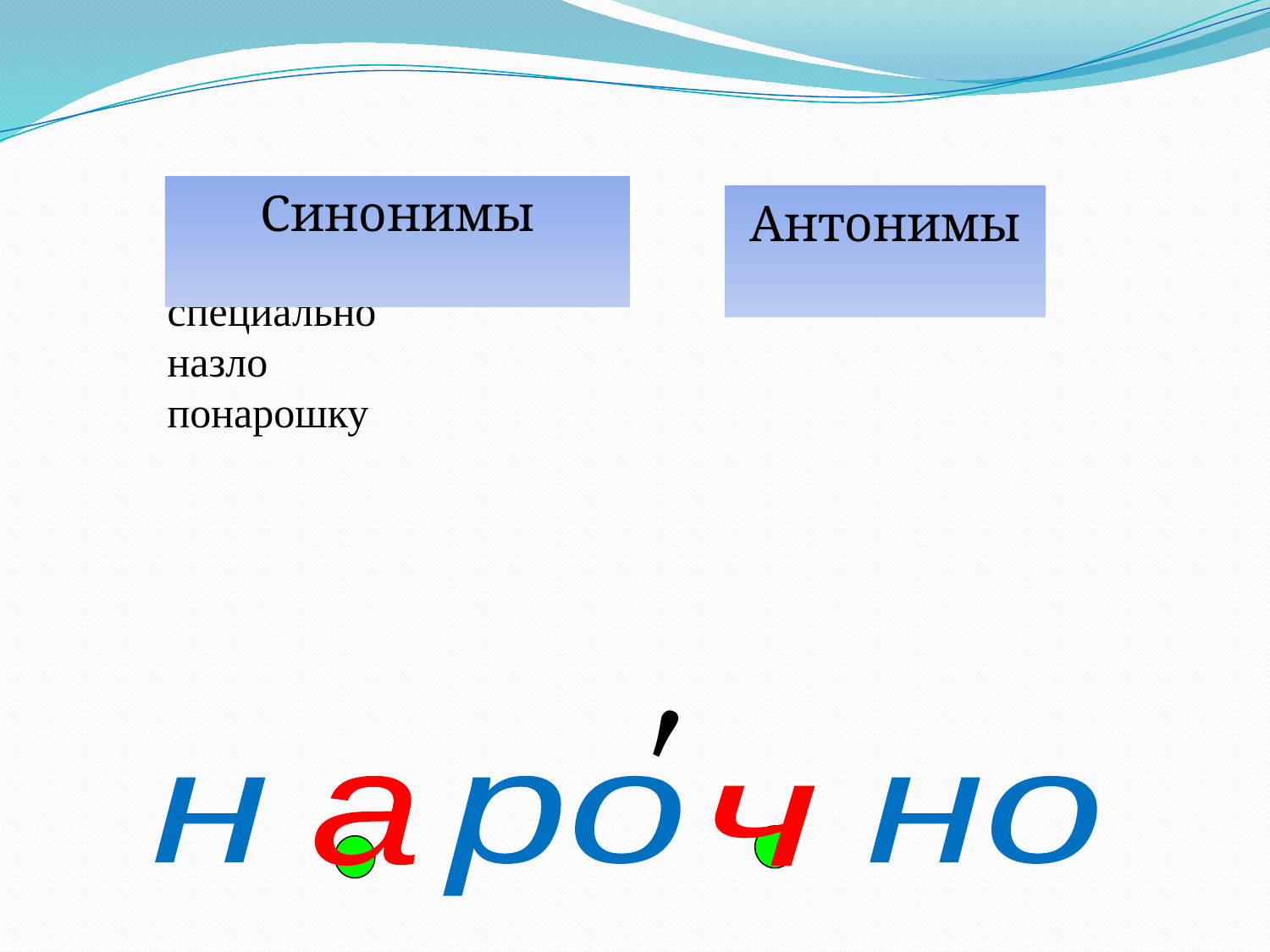

умышленно, с умыслом, специально
специально
назло
понарошку
Синонимы

ненароком
Антонимы

′
н   ро   но
а
ч